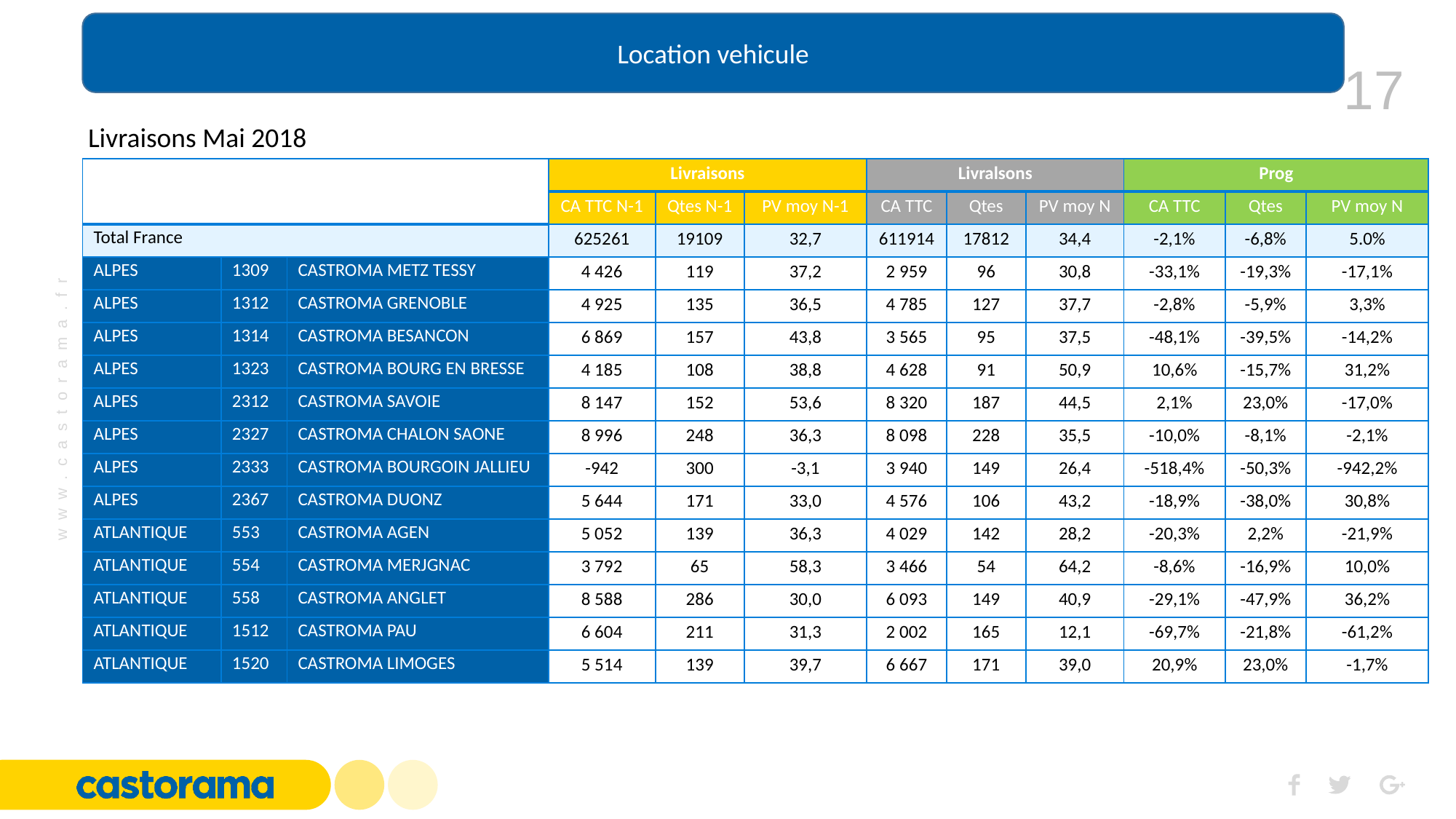

Location vehicule
Livraisons Mai 2018
|  |  |  | Livraisons |  |  | Livralsons |  |  | Prog |  |  |
| --- | --- | --- | --- | --- | --- | --- | --- | --- | --- | --- | --- |
|  |  |  | CA TTC N-1 | Qtes N-1 | PV moy N-1 | CA TTC | Qtes | PV moy N | CA TTC | Qtes | PV moy N |
| Total France |  |  | 625261 | 19109 | 32,7 | 611914 | 17812 | 34,4 | -2,1% | -6,8% | 5.0% |
| ALPES | 1309 | CASTROMA METZ TESSY | 4 426 | 119 | 37,2 | 2 959 | 96 | 30,8 | -33,1% | -19,3% | -17,1% |
| ALPES | 1312 | CASTROMA GRENOBLE | 4 925 | 135 | 36,5 | 4 785 | 127 | 37,7 | -2,8% | -5,9% | 3,3% |
| ALPES | 1314 | CASTROMA BESANCON | 6 869 | 157 | 43,8 | 3 565 | 95 | 37,5 | -48,1% | -39,5% | -14,2% |
| ALPES | 1323 | CASTROMA BOURG EN BRESSE | 4 185 | 108 | 38,8 | 4 628 | 91 | 50,9 | 10,6% | -15,7% | 31,2% |
| ALPES | 2312 | CASTROMA SAVOIE | 8 147 | 152 | 53,6 | 8 320 | 187 | 44,5 | 2,1% | 23,0% | -17,0% |
| ALPES | 2327 | CASTROMA CHALON SAONE | 8 996 | 248 | 36,3 | 8 098 | 228 | 35,5 | -10,0% | -8,1% | -2,1% |
| ALPES | 2333 | CASTROMA BOURGOIN JALLIEU | -942 | 300 | -3,1 | 3 940 | 149 | 26,4 | -518,4% | -50,3% | -942,2% |
| ALPES | 2367 | CASTROMA DUONZ | 5 644 | 171 | 33,0 | 4 576 | 106 | 43,2 | -18,9% | -38,0% | 30,8% |
| ATLANTIQUE | 553 | CASTROMA AGEN | 5 052 | 139 | 36,3 | 4 029 | 142 | 28,2 | -20,3% | 2,2% | -21,9% |
| ATLANTIQUE | 554 | CASTROMA MERJGNAC | 3 792 | 65 | 58,3 | 3 466 | 54 | 64,2 | -8,6% | -16,9% | 10,0% |
| ATLANTIQUE | 558 | CASTROMA ANGLET | 8 588 | 286 | 30,0 | 6 093 | 149 | 40,9 | -29,1% | -47,9% | 36,2% |
| ATLANTIQUE | 1512 | CASTROMA PAU | 6 604 | 211 | 31,3 | 2 002 | 165 | 12,1 | -69,7% | -21,8% | -61,2% |
| ATLANTIQUE | 1520 | CASTROMA LIMOGES | 5 514 | 139 | 39,7 | 6 667 | 171 | 39,0 | 20,9% | 23,0% | -1,7% |